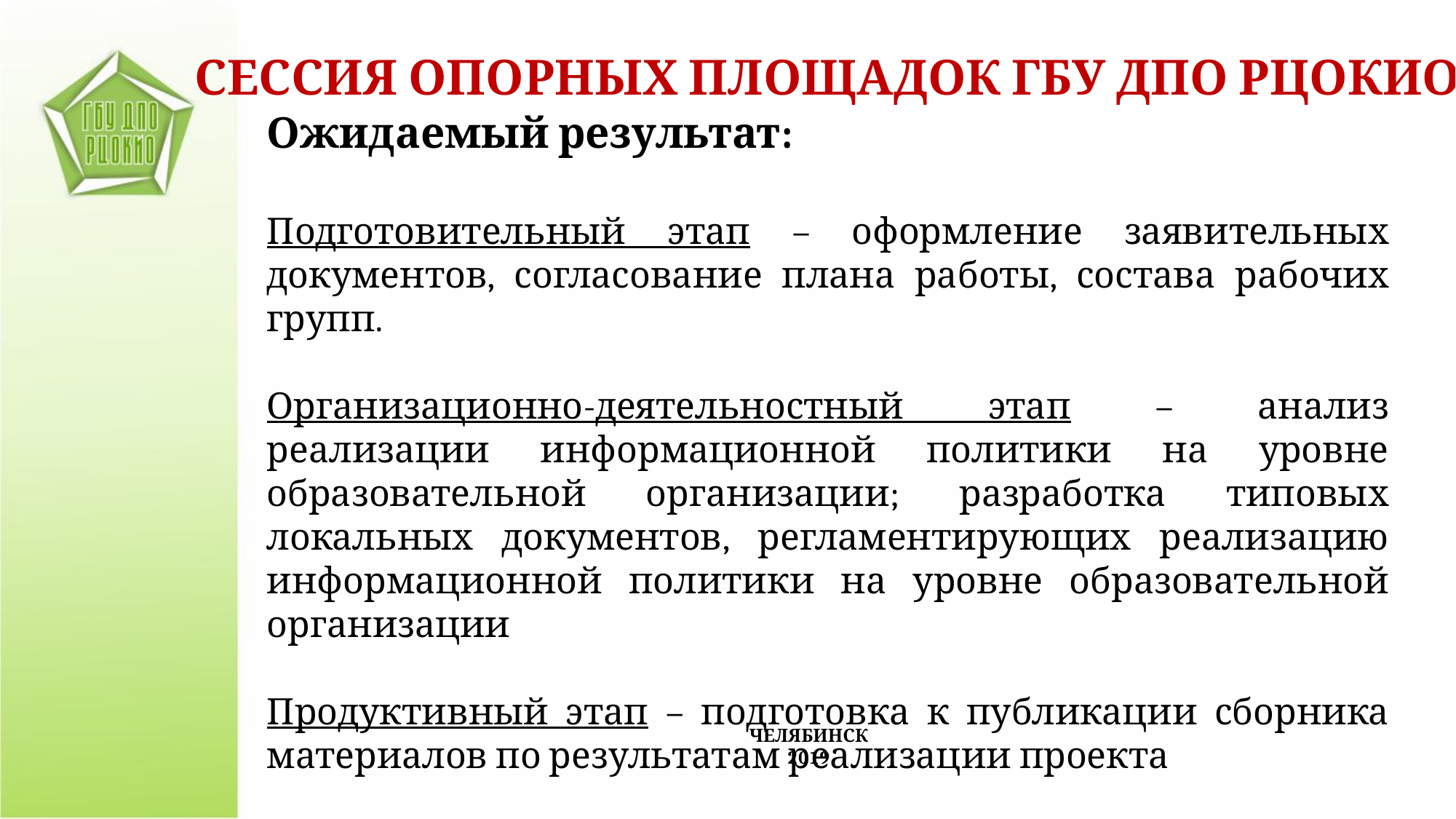

СЕССИЯ ОПОРНЫХ ПЛОЩАДОК ГБУ ДПО РЦОКИО
Ожидаемый результат:

Подготовительный этап – оформление заявительных документов, согласование плана работы, состава рабочих групп.

Организационно-деятельностный этап – анализ реализации информационной политики на уровне образовательной организации; разработка типовых локальных документов, регламентирующих реализацию информационной политики на уровне образовательной организации

Продуктивный этап – подготовка к публикации сборника материалов по результатам реализации проекта

ЧЕЛЯБИНСК
2019